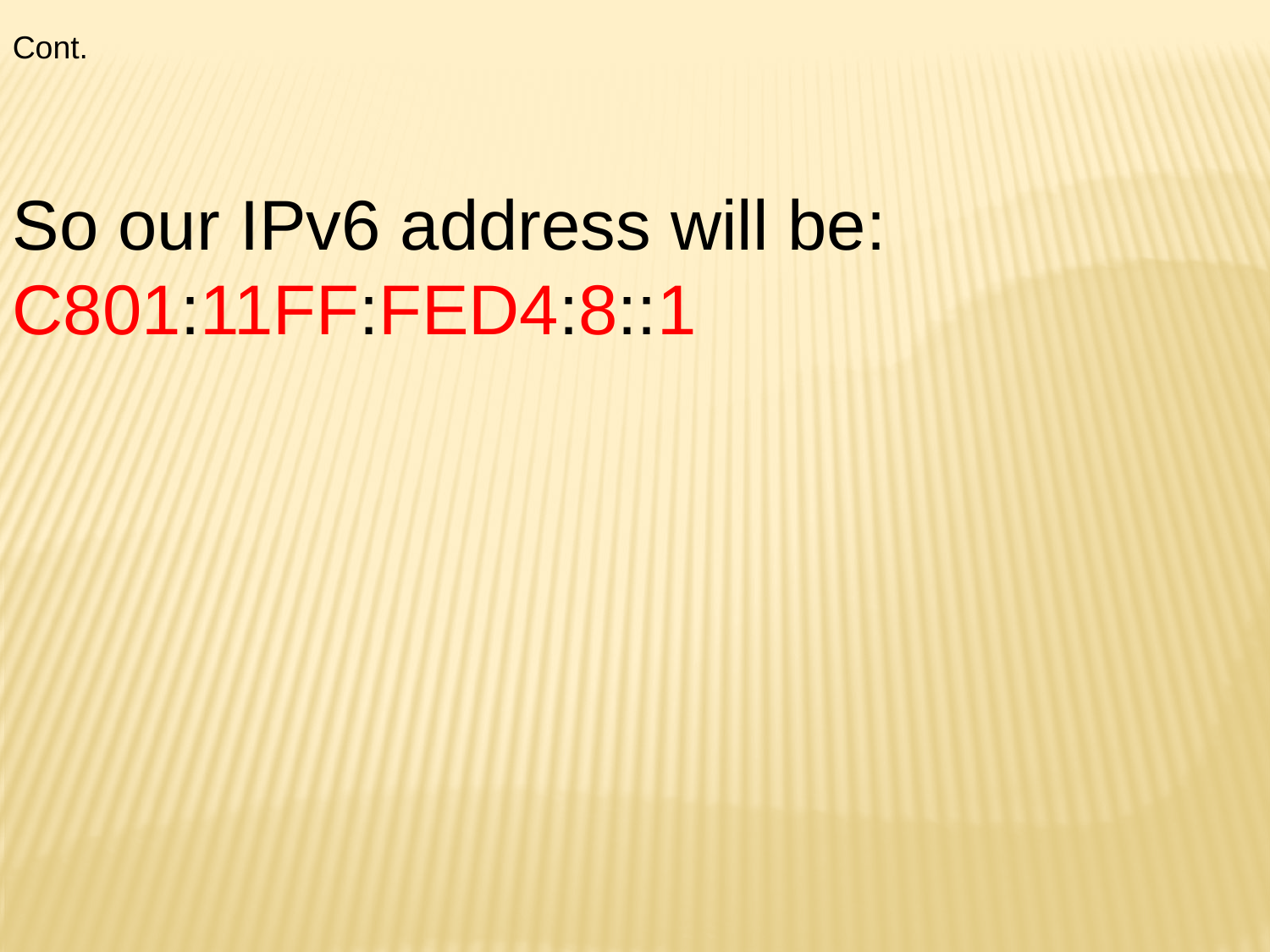

Cont.

So our IPv6 address will be:
C801:11FF:FED4:8::1